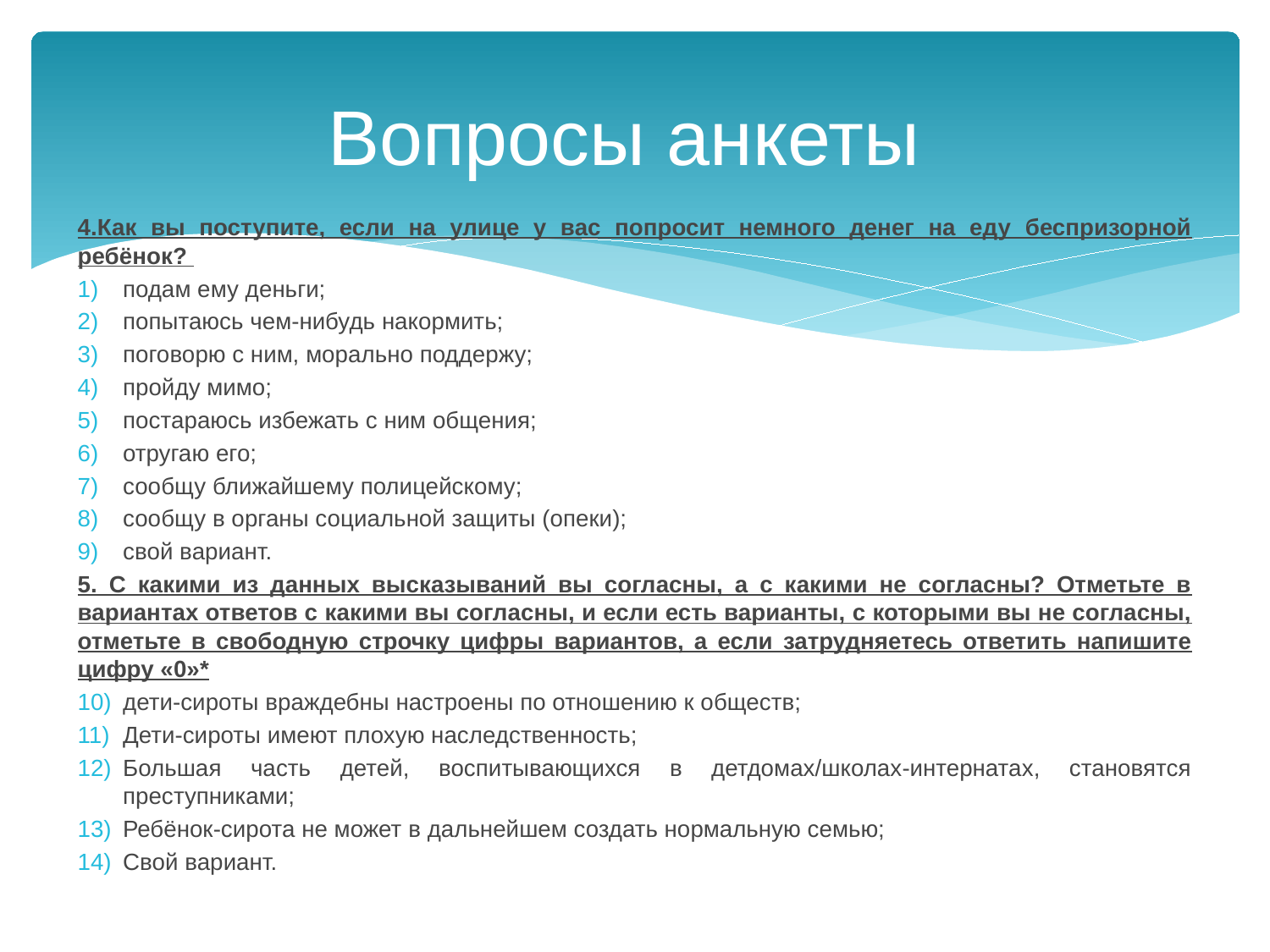

# Вопросы анкеты
4.Как вы поступите, если на улице у вас попросит немного денег на еду беспризорной ребёнок?
подам ему деньги;
попытаюсь чем-нибудь накормить;
поговорю с ним, морально поддержу;
пройду мимо;
постараюсь избежать с ним общения;
отругаю его;
сообщу ближайшему полицейскому;
сообщу в органы социальной защиты (опеки);
свой вариант.
5. С какими из данных высказываний вы согласны, а с какими не согласны? Отметьте в вариантах ответов с какими вы согласны, и если есть варианты, с которыми вы не согласны, отметьте в свободную строчку цифры вариантов, а если затрудняетесь ответить напишите цифру «0»*
дети-сироты враждебны настроены по отношению к обществ;
Дети-сироты имеют плохую наследственность;
Большая часть детей, воспитывающихся в детдомах/школах-интернатах, становятся преступниками;
Ребёнок-сирота не может в дальнейшем создать нормальную семью;
Свой вариант.